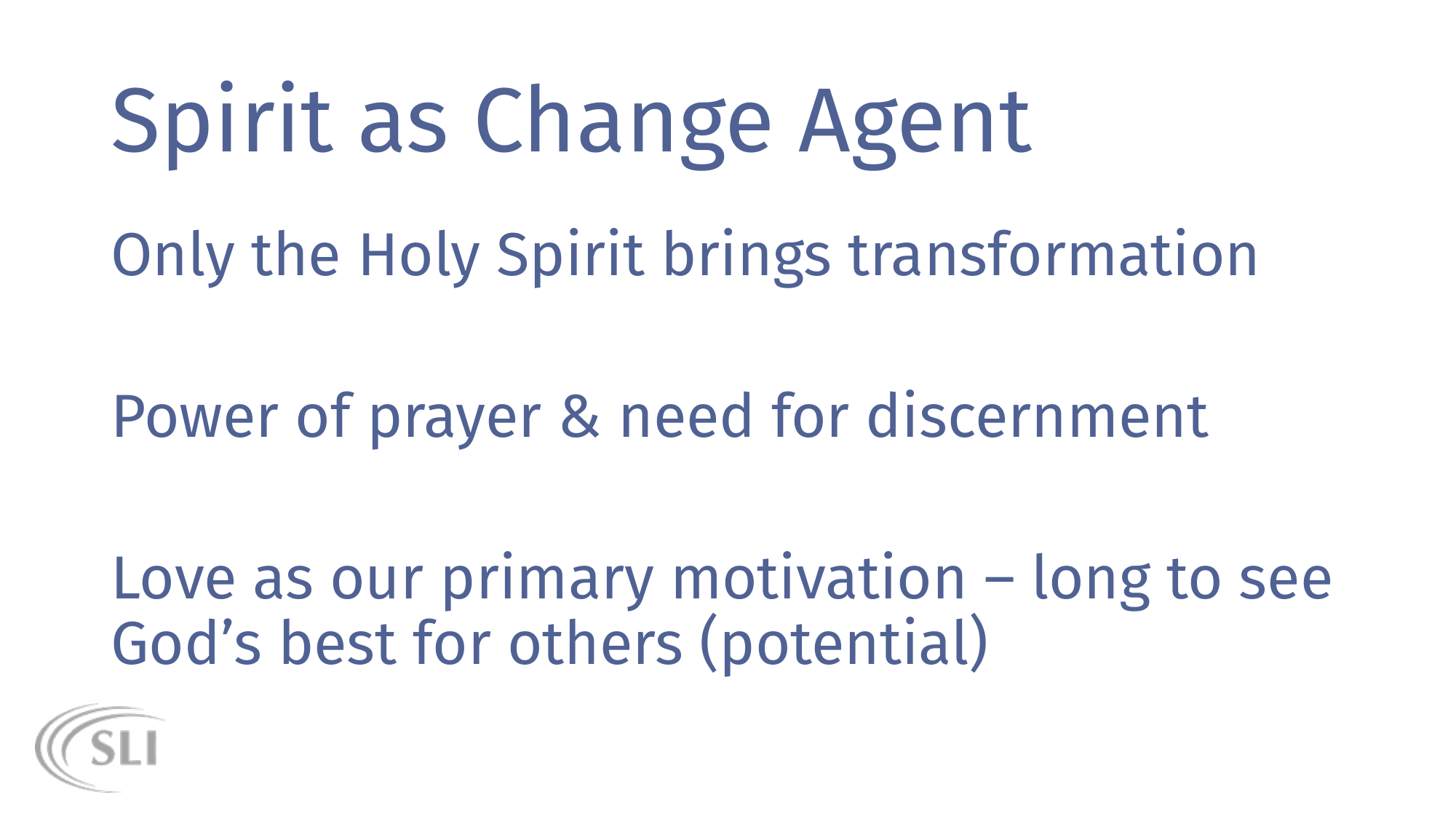

# Spirit as Change Agent
Only the Holy Spirit brings transformation

Power of prayer & need for discernment

Love as our primary motivation – long to see God’s best for others (potential)